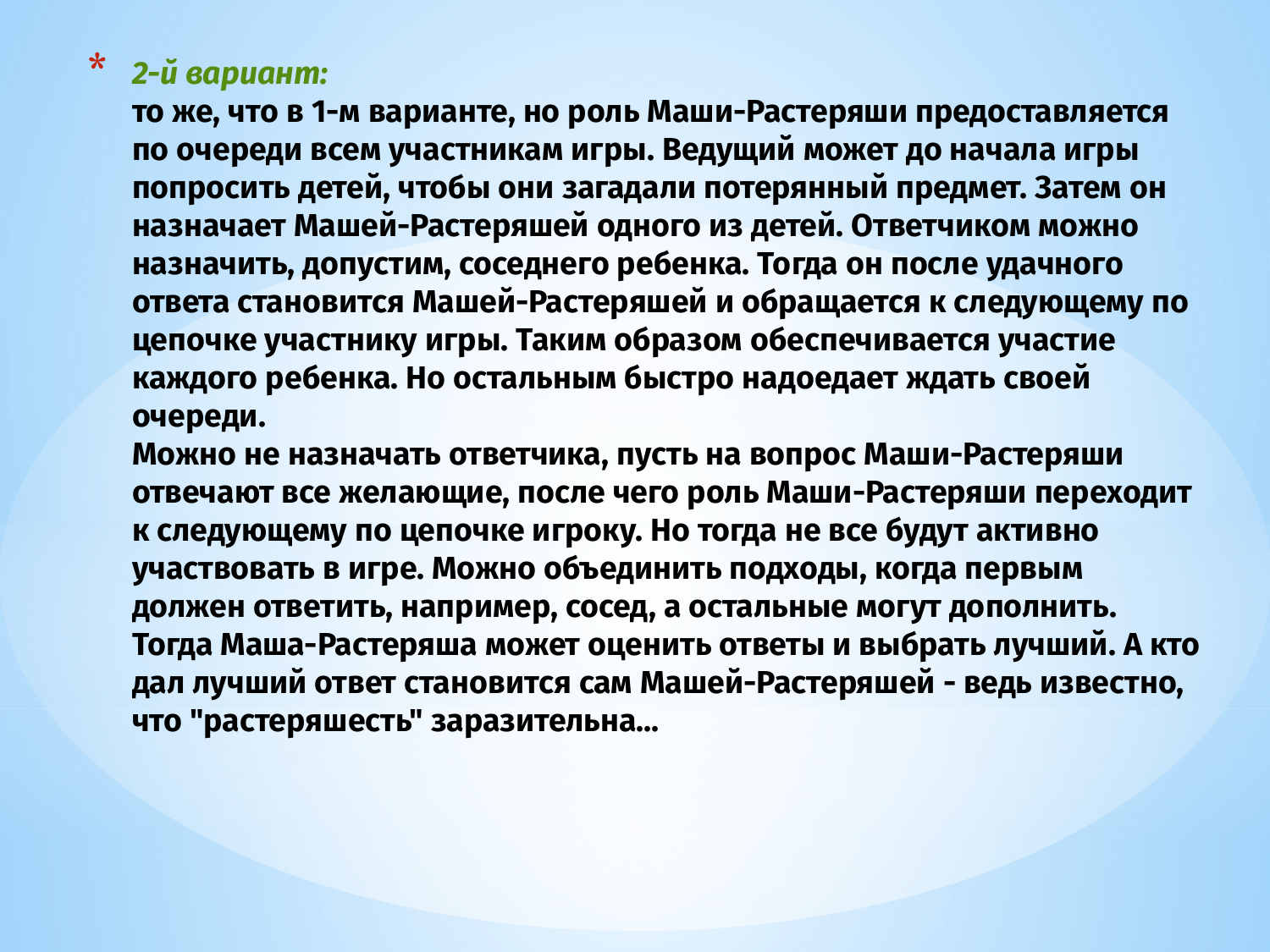

# 2-й вариант:  то же, что в 1-м варианте, но роль Маши-Растеряши предоставляется по очереди всем участникам игры. Ведущий может до начала игры попросить детей, чтобы они загадали потерянный предмет. Затем он назначает Машей-Растеряшей одного из детей. Ответчиком можно назначить, допустим, соседнего ребенка. Тогда он после удачного ответа становится Машей-Растеряшей и обращается к следующему по цепочке участнику игры. Таким образом обеспечивается участие каждого ребенка. Но остальным быстро надоедает ждать своей очереди.  Можно не назначать ответчика, пусть на вопрос Маши-Растеряши отвечают все желающие, после чего роль Маши-Растеряши переходит к следующему по цепочке игроку. Но тогда не все будут активно участвовать в игре. Можно объединить подходы, когда первым должен ответить, например, сосед, а остальные могут дополнить. Тогда Маша-Растеряша может оценить ответы и выбрать лучший. А кто дал лучший ответ становится сам Машей-Растеряшей - ведь известно, что "растеряшесть" заразительна...